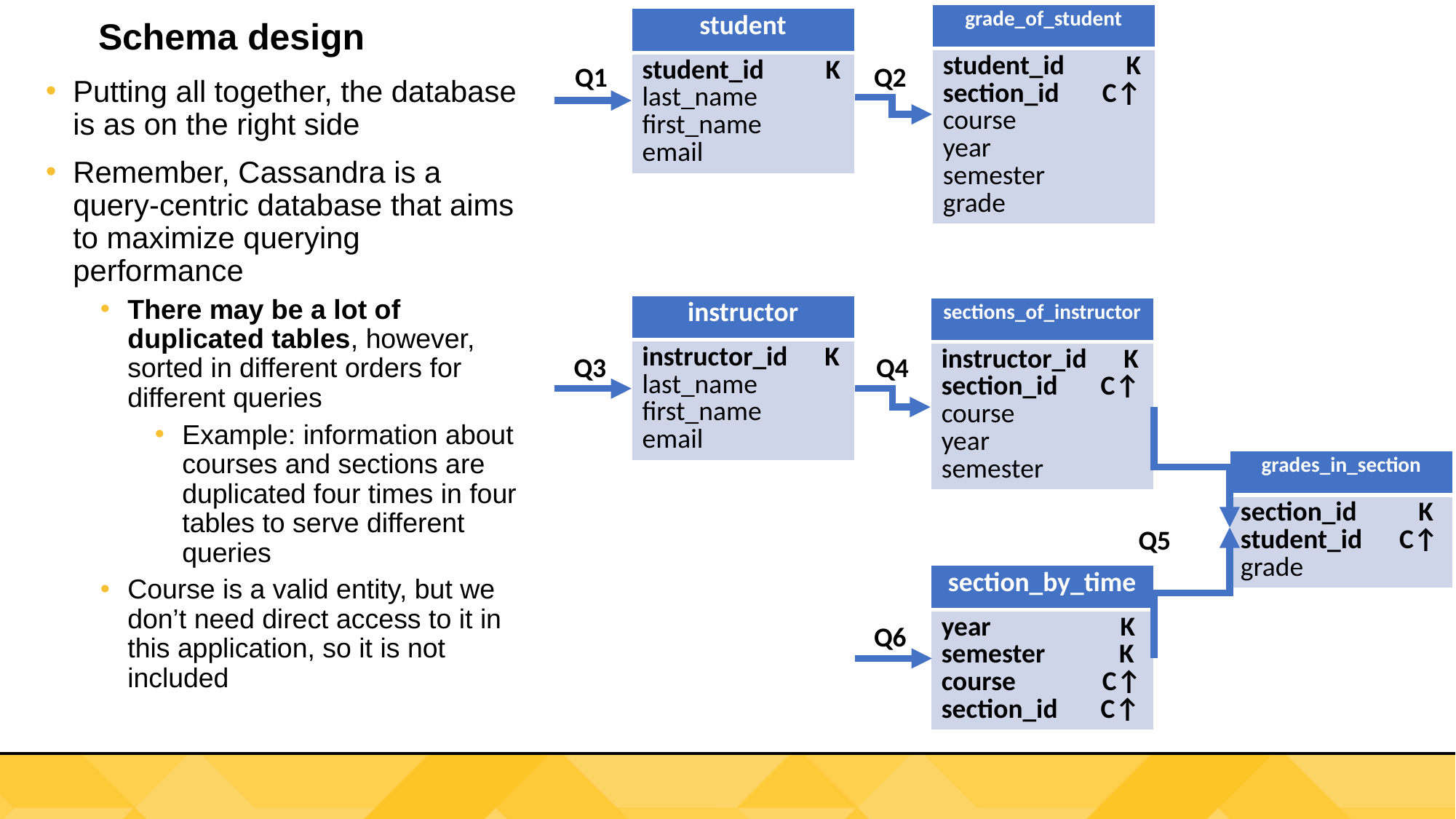

| grade\_of\_student |
| --- |
| student\_id K section\_id C↑ course year semester grade |
| student |
| --- |
| student\_id K last\_name first\_name email |
# Schema design
Q1
Q2
Putting all together, the database is as on the right side
Remember, Cassandra is a query-centric database that aims to maximize querying performance
There may be a lot of duplicated tables, however, sorted in different orders for different queries
Example: information about courses and sections are duplicated four times in four tables to serve different queries
Course is a valid entity, but we don’t need direct access to it in this application, so it is not included
| instructor |
| --- |
| instructor\_id K last\_name first\_name email |
| sections\_of\_instructor |
| --- |
| instructor\_id K section\_id C↑ course year semester |
Q3
Q4
| grades\_in\_section |
| --- |
| section\_id K student\_id C↑ grade |
Q5
| section\_by\_time |
| --- |
| year K semester K course C↑ section\_id C↑ |
Q6